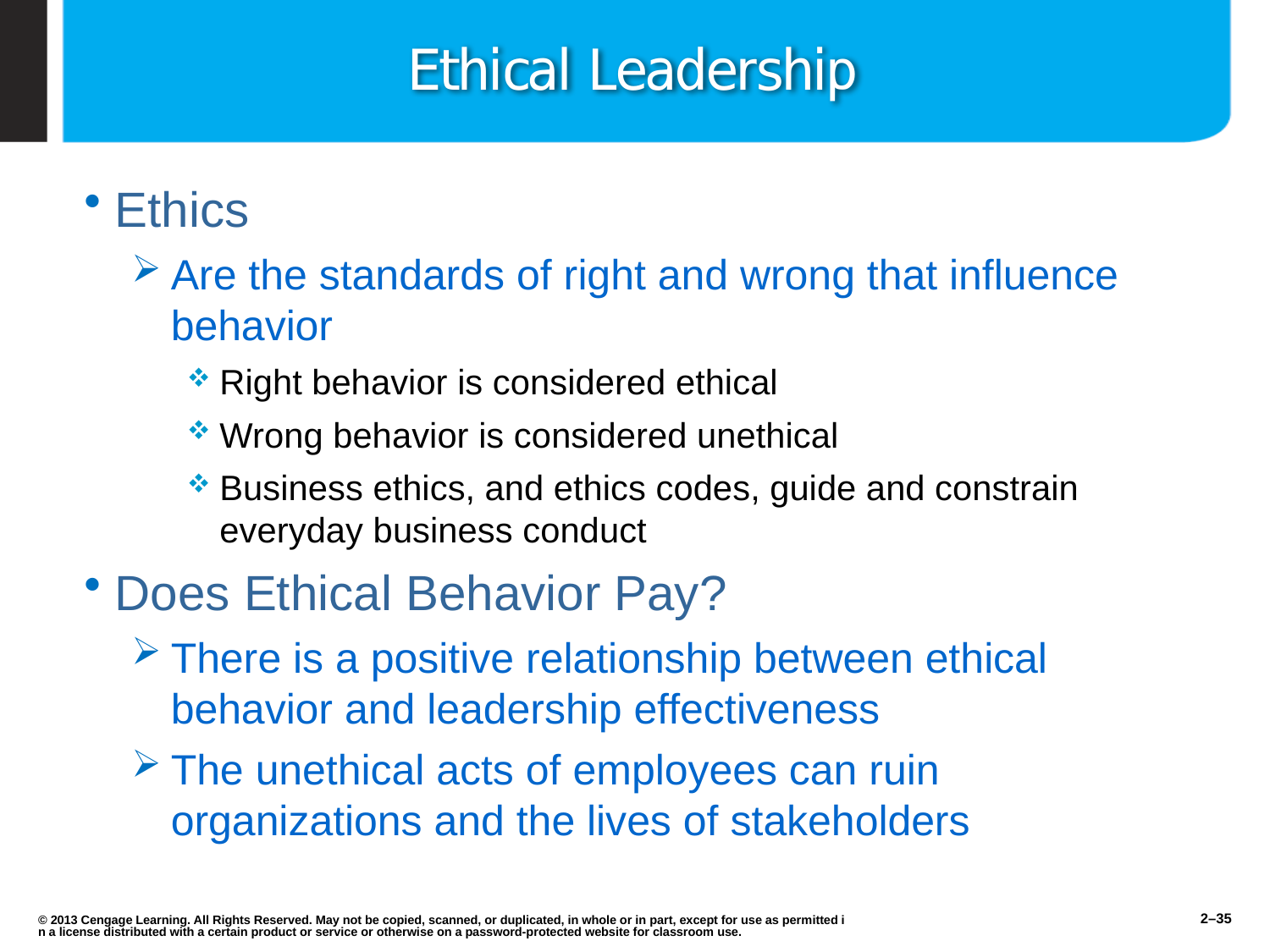

# Ethical Leadership
Ethics
Are the standards of right and wrong that influence behavior
Right behavior is considered ethical
Wrong behavior is considered unethical
Business ethics, and ethics codes, guide and constrain everyday business conduct
Does Ethical Behavior Pay?
There is a positive relationship between ethical behavior and leadership effectiveness
The unethical acts of employees can ruin organizations and the lives of stakeholders

© 2013 Cengage Learning. All Rights Reserved. May not be copied, scanned, or duplicated, in whole or in part, except for use as permitted in a license distributed with a certain product or service or otherwise on a password-protected website for classroom use.
2–35